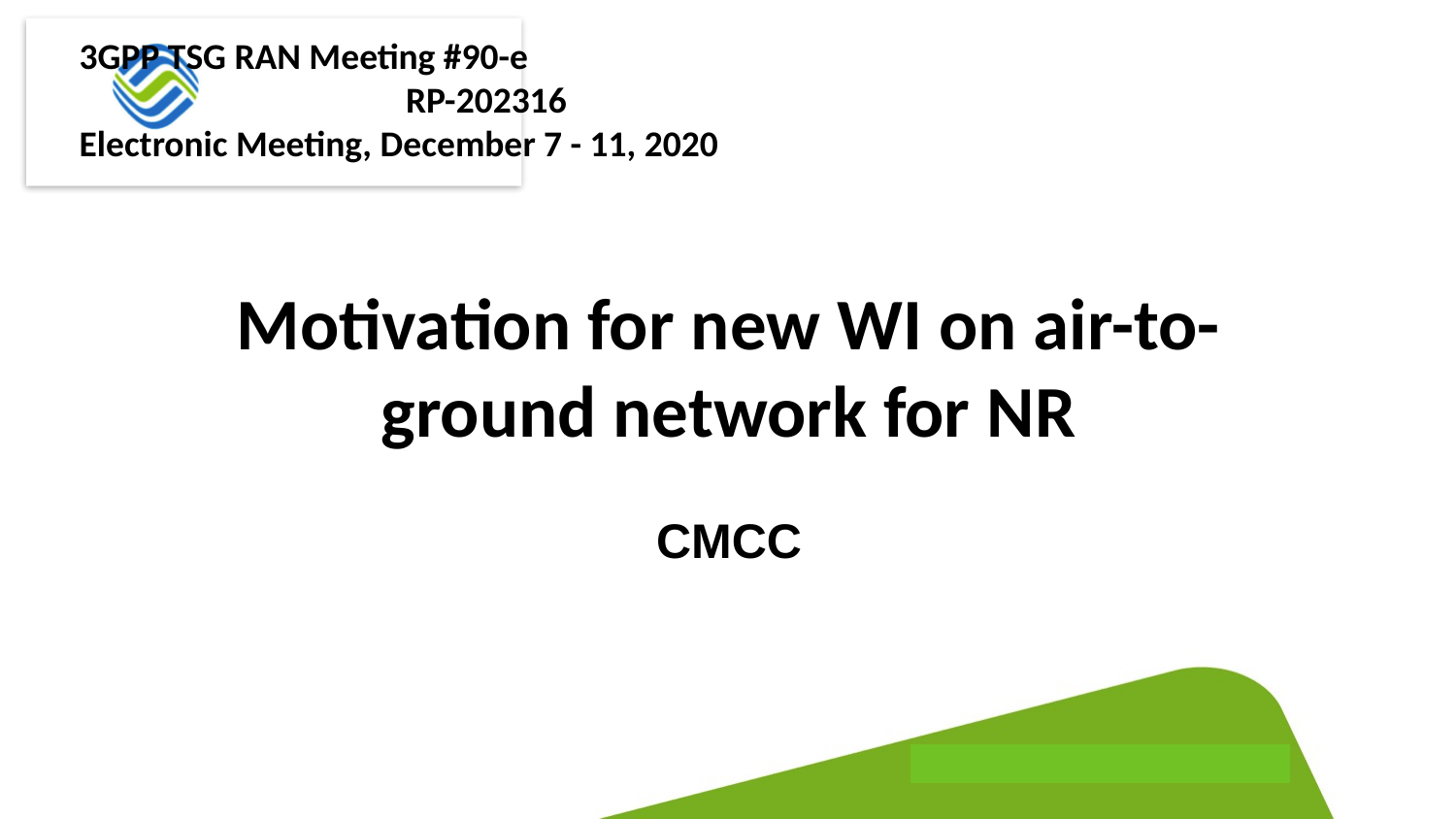

3GPP TSG RAN Meeting #90-e							                      RP-202316
Electronic Meeting, December 7 - 11, 2020

Motivation for new WI on air-to-ground network for NR

CMCC